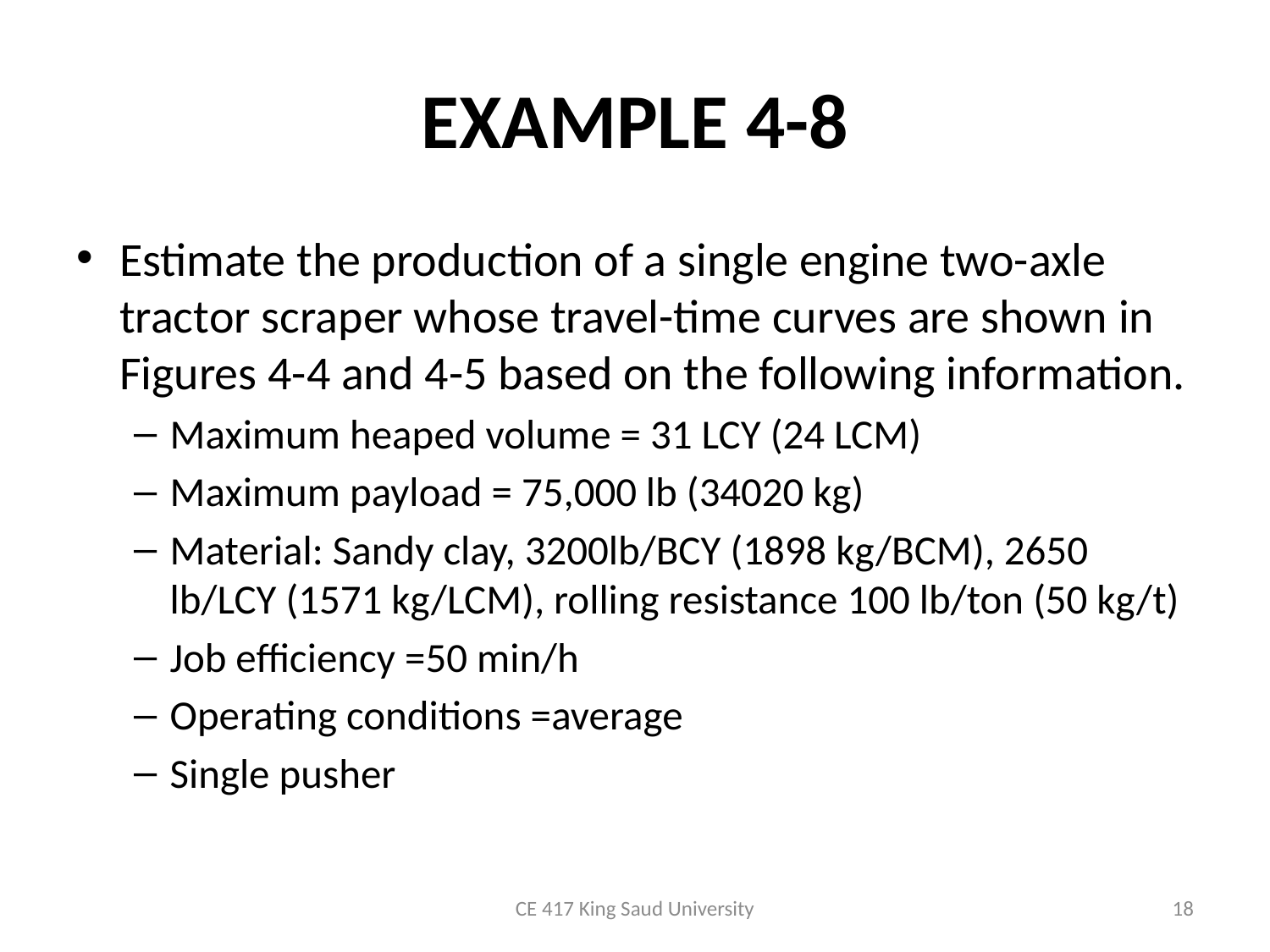

# EXAMPLE 4-8
Estimate the production of a single engine two-axle tractor scraper whose travel-time curves are shown in Figures 4-4 and 4-5 based on the following information.
Maximum heaped volume = 31 LCY (24 LCM)
Maximum payload = 75,000 lb (34020 kg)
Material: Sandy clay, 3200lb/BCY (1898 kg/BCM), 2650 lb/LCY (1571 kg/LCM), rolling resistance 100 lb/ton (50 kg/t)
Job efficiency =50 min/h
Operating conditions =average
Single pusher
CE 417 King Saud University
18